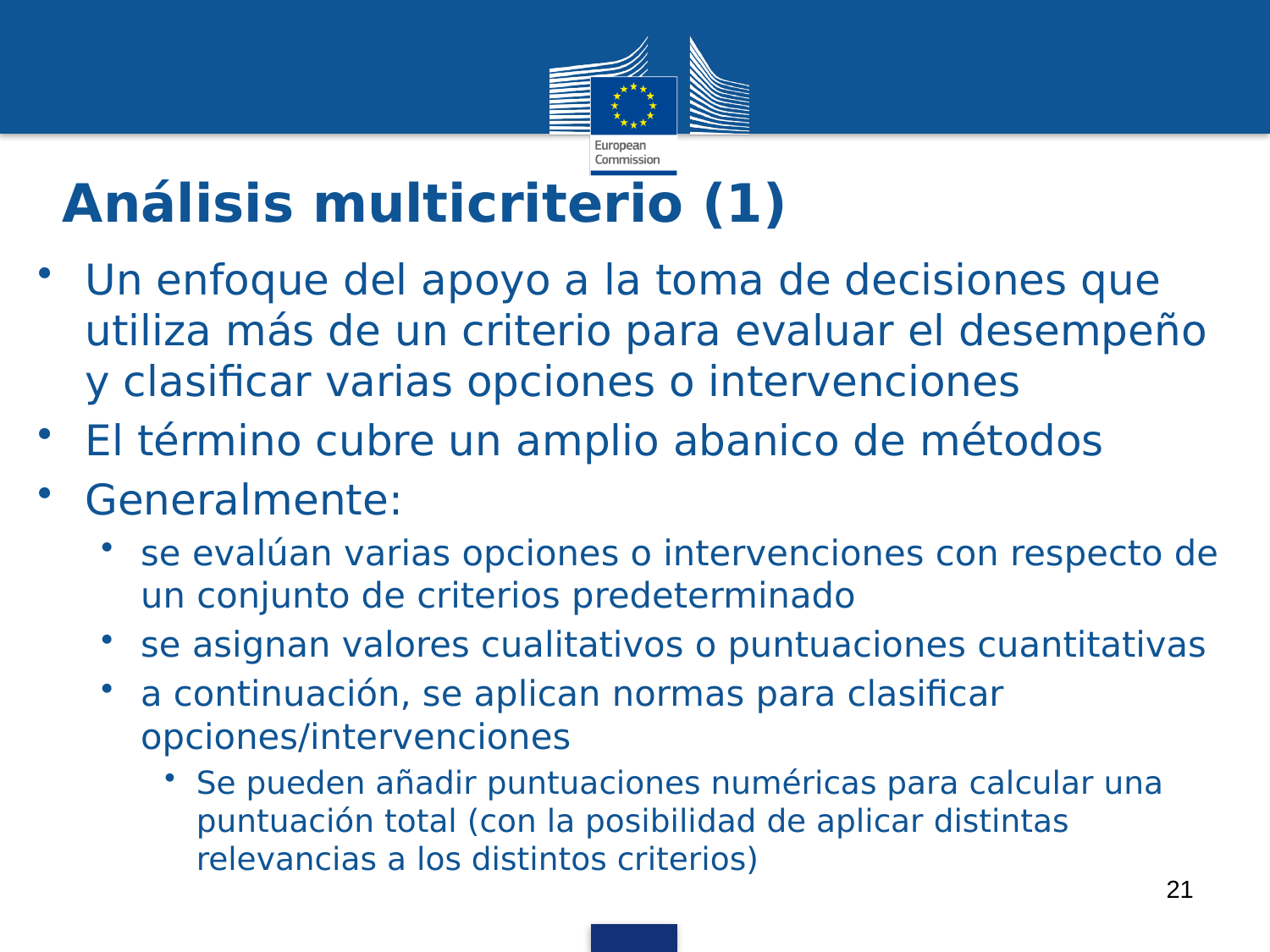

# Análisis multicriterio (1)
Un enfoque del apoyo a la toma de decisiones que utiliza más de un criterio para evaluar el desempeño y clasificar varias opciones o intervenciones
El término cubre un amplio abanico de métodos
Generalmente:
se evalúan varias opciones o intervenciones con respecto de un conjunto de criterios predeterminado
se asignan valores cualitativos o puntuaciones cuantitativas
a continuación, se aplican normas para clasificar opciones/intervenciones
Se pueden añadir puntuaciones numéricas para calcular una puntuación total (con la posibilidad de aplicar distintas relevancias a los distintos criterios)
21